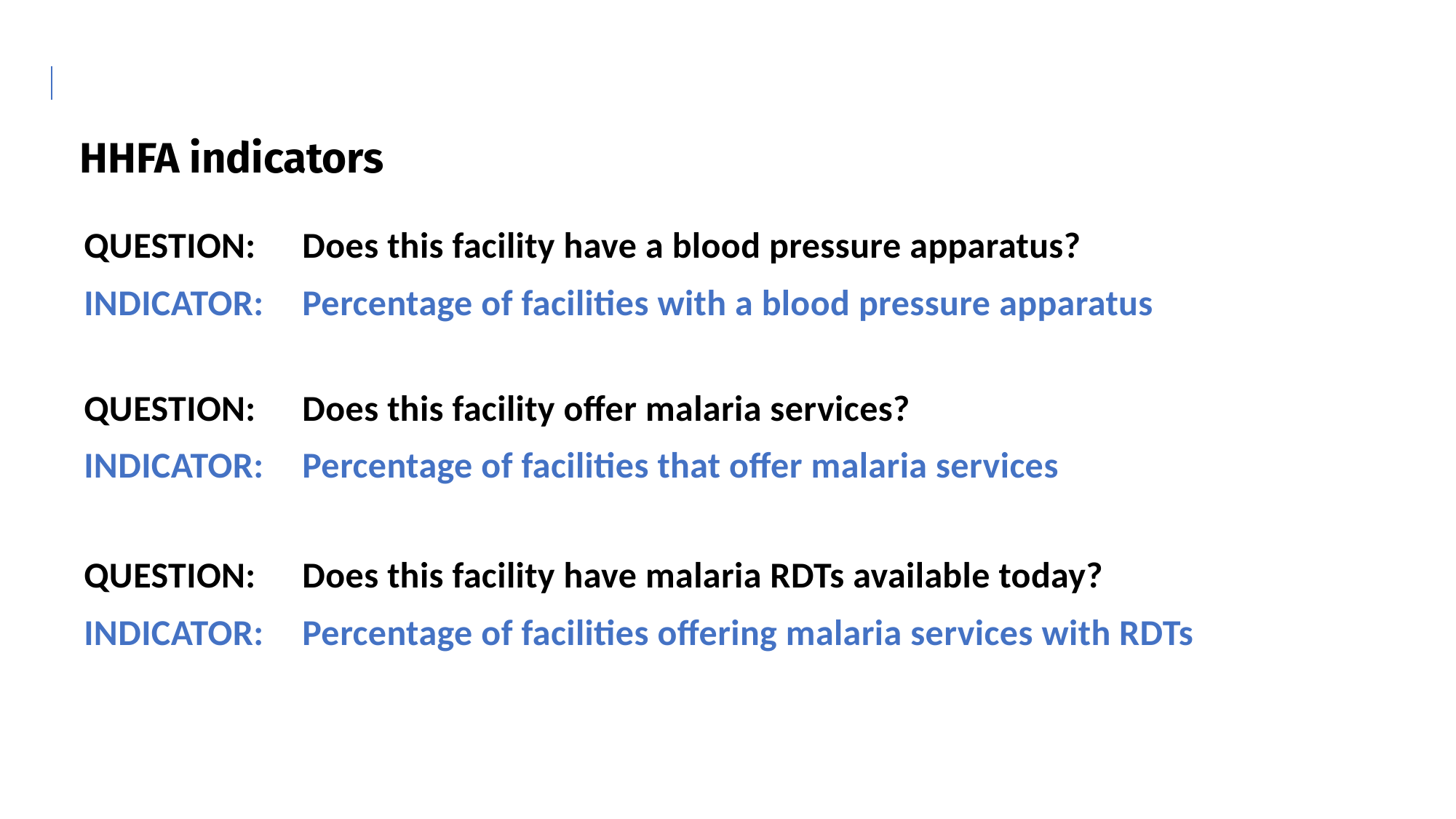

HHFA indicators
QUESTION: 	Does this facility have a blood pressure apparatus?
INDICATOR:	Percentage of facilities with a blood pressure apparatus

QUESTION: 	Does this facility offer malaria services?
INDICATOR: 	Percentage of facilities that offer malaria services

QUESTION: 	Does this facility have malaria RDTs available today?
INDICATOR:	Percentage of facilities offering malaria services with RDTs